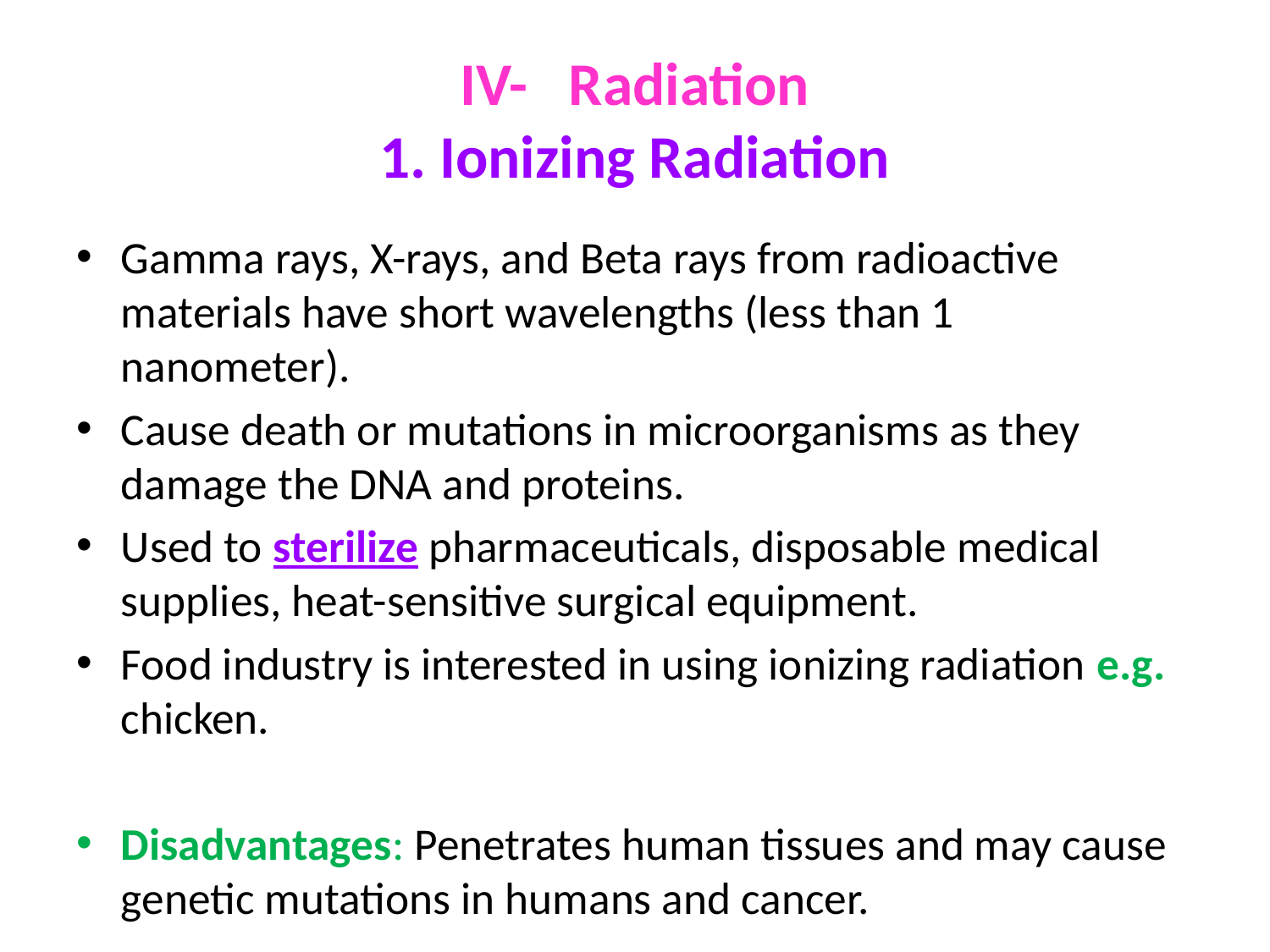

# IV-   Radiation 1. Ionizing Radiation
Gamma rays, X-rays, and Beta rays from radioactive materials have short wavelengths (less than 1 nanometer).
Cause death or mutations in microorganisms as they damage the DNA and proteins.
Used to sterilize pharmaceuticals, disposable medical supplies, heat-sensitive surgical equipment.
Food industry is interested in using ionizing radiation e.g. chicken.

Disadvantages: Penetrates human tissues and may cause genetic mutations in humans and cancer.